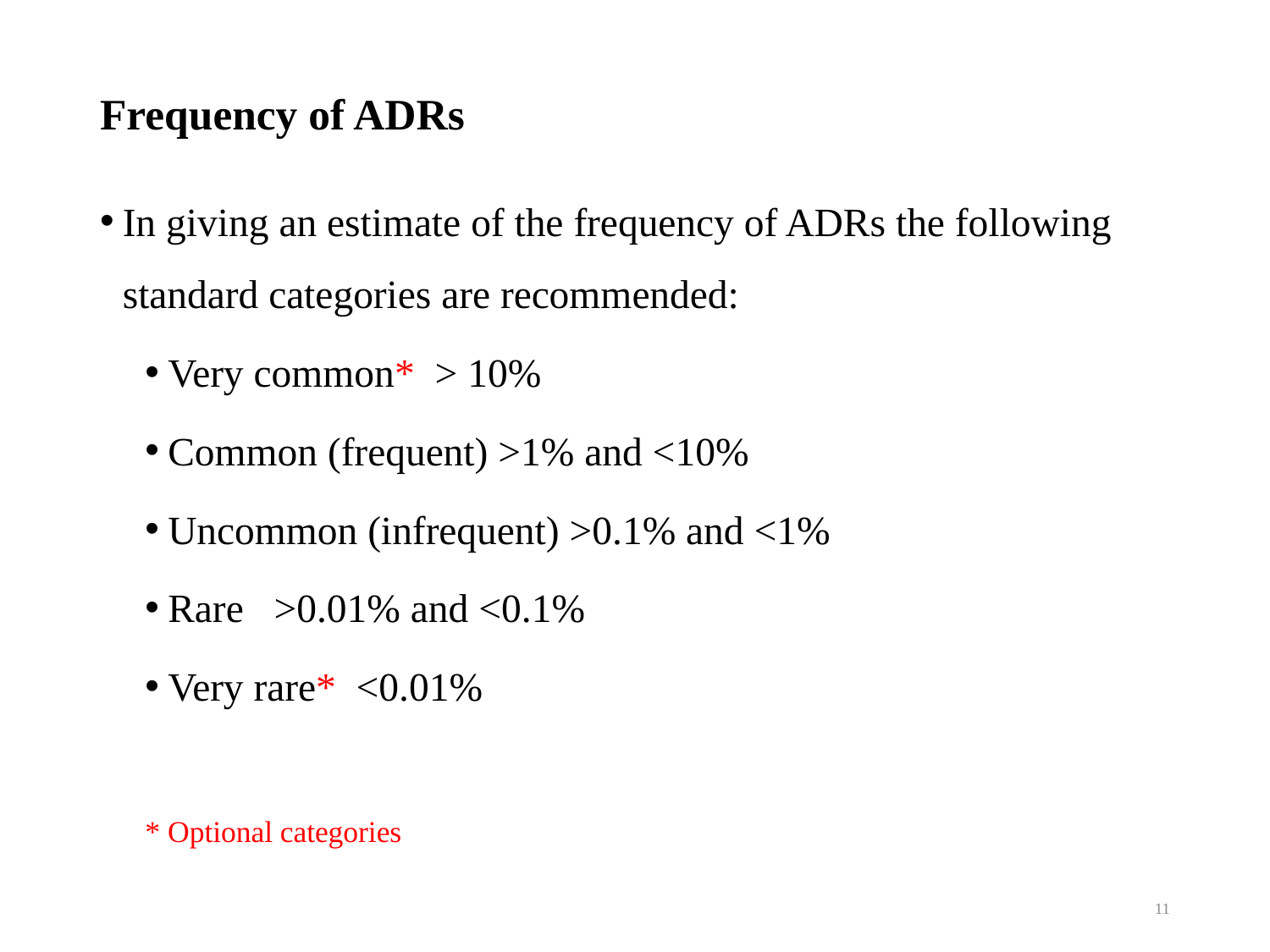

Frequency of ADRs
In giving an estimate of the frequency of ADRs the following standard categories are recommended:
Very common*  > 10%
Common (frequent) >1% and <10%
Uncommon (infrequent) >0.1% and <1%
Rare   >0.01% and <0.1%
Very rare*  <0.01%

* Optional categories
11